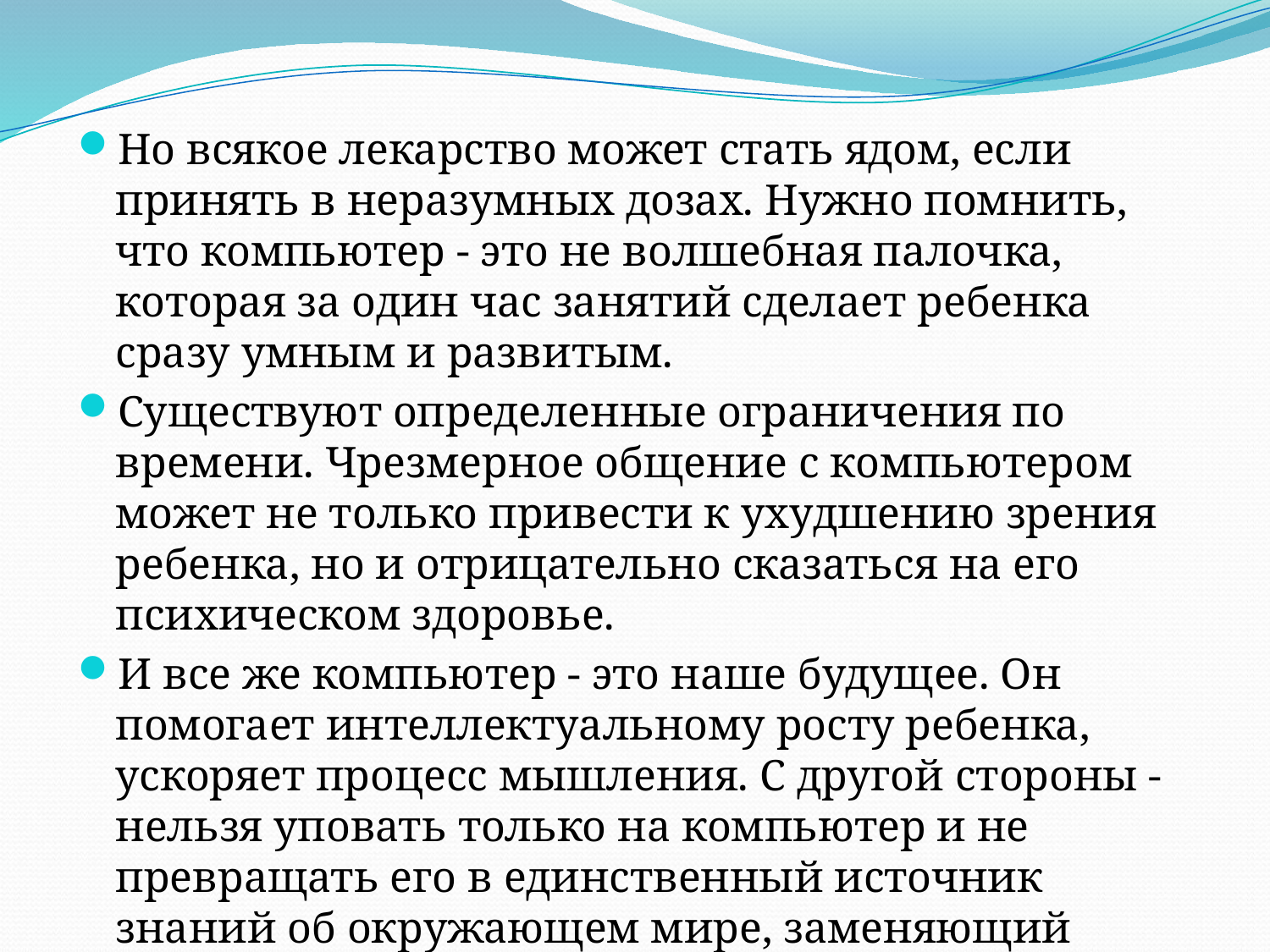

Но всякое лекарство может стать ядом, если принять в неразумных дозах. Нужно помнить, что компьютер - это не волшебная палочка, которая за один час занятий сделает ребенка сразу умным и развитым.
Существуют определенные ограничения по времени. Чрезмерное общение с компьютером может не только привести к ухудшению зрения ребенка, но и отрицательно сказаться на его психическом здоровье.
И все же компьютер - это наше будущее. Он помогает интеллектуальному росту ребенка, ускоряет процесс мышления. С другой стороны - нельзя уповать только на компьютер и не превращать его в единственный источник знаний об окружающем мире, заменяющий книги, игрушки, а главное - живое общение.